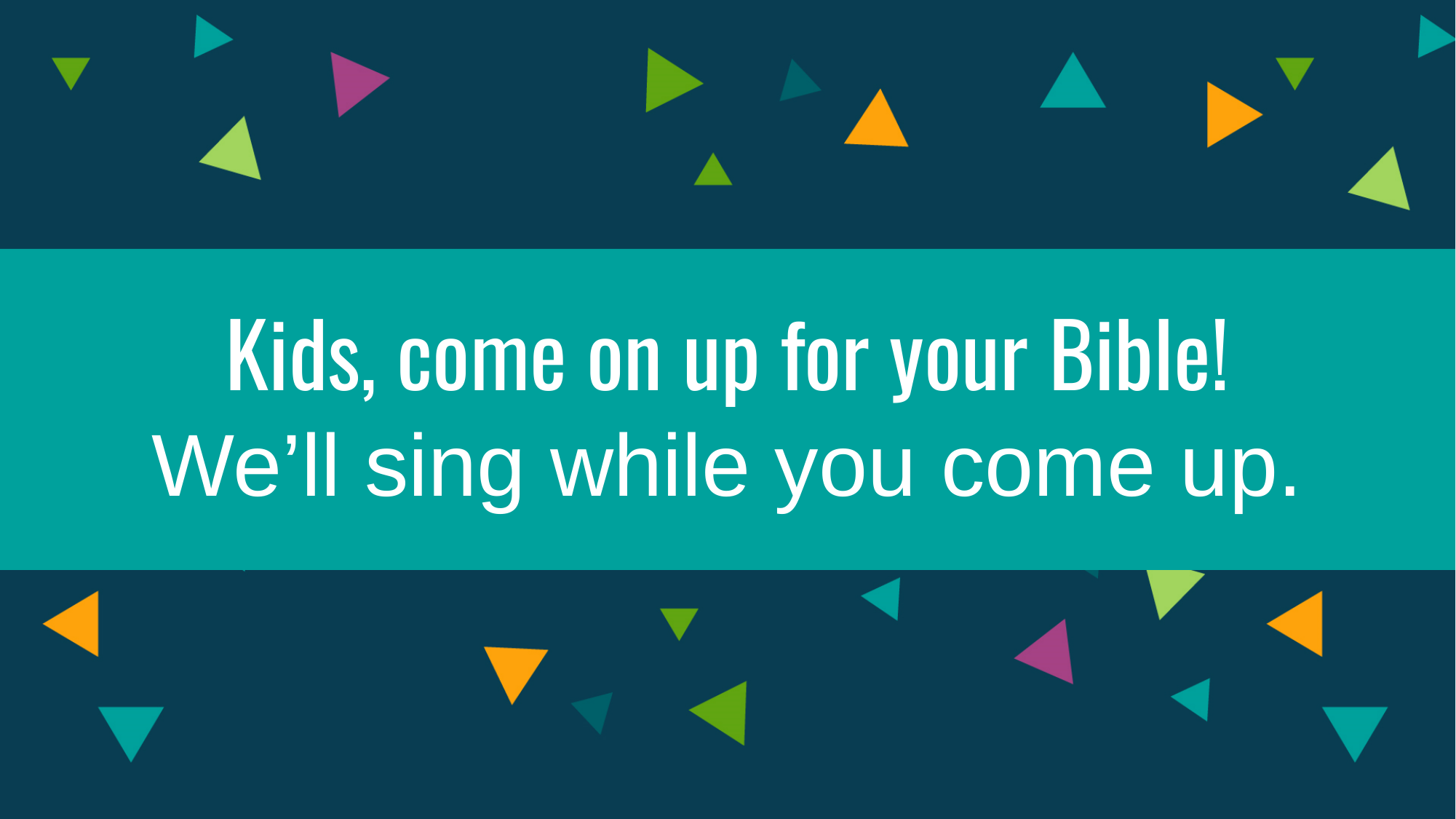

Kids, come on up for your Bible!
We’ll sing while you come up.